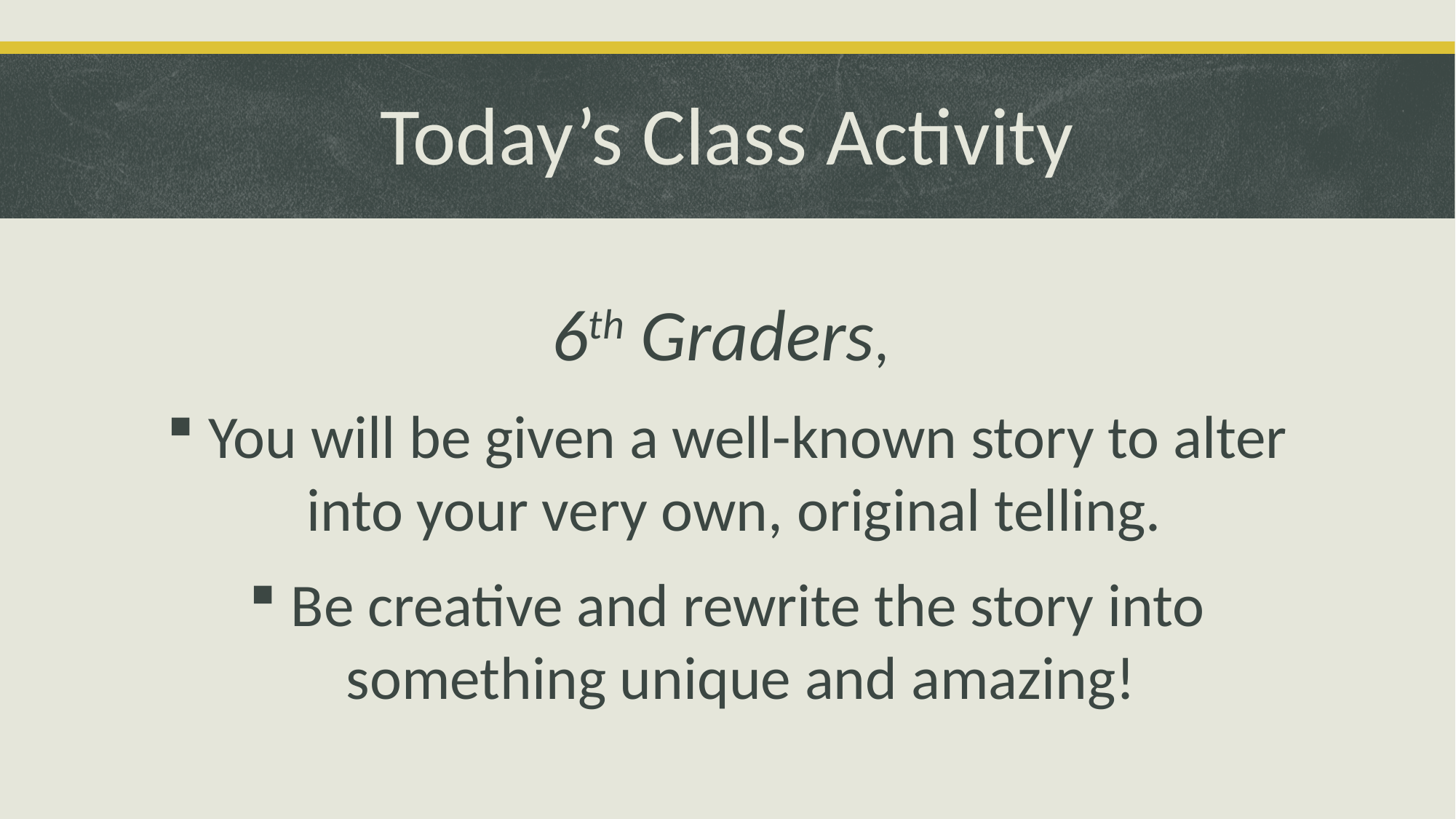

# Today’s Class Activity
6th Graders,
 You will be given a well-known story to alter into your very own, original telling.
 Be creative and rewrite the story into something unique and amazing!